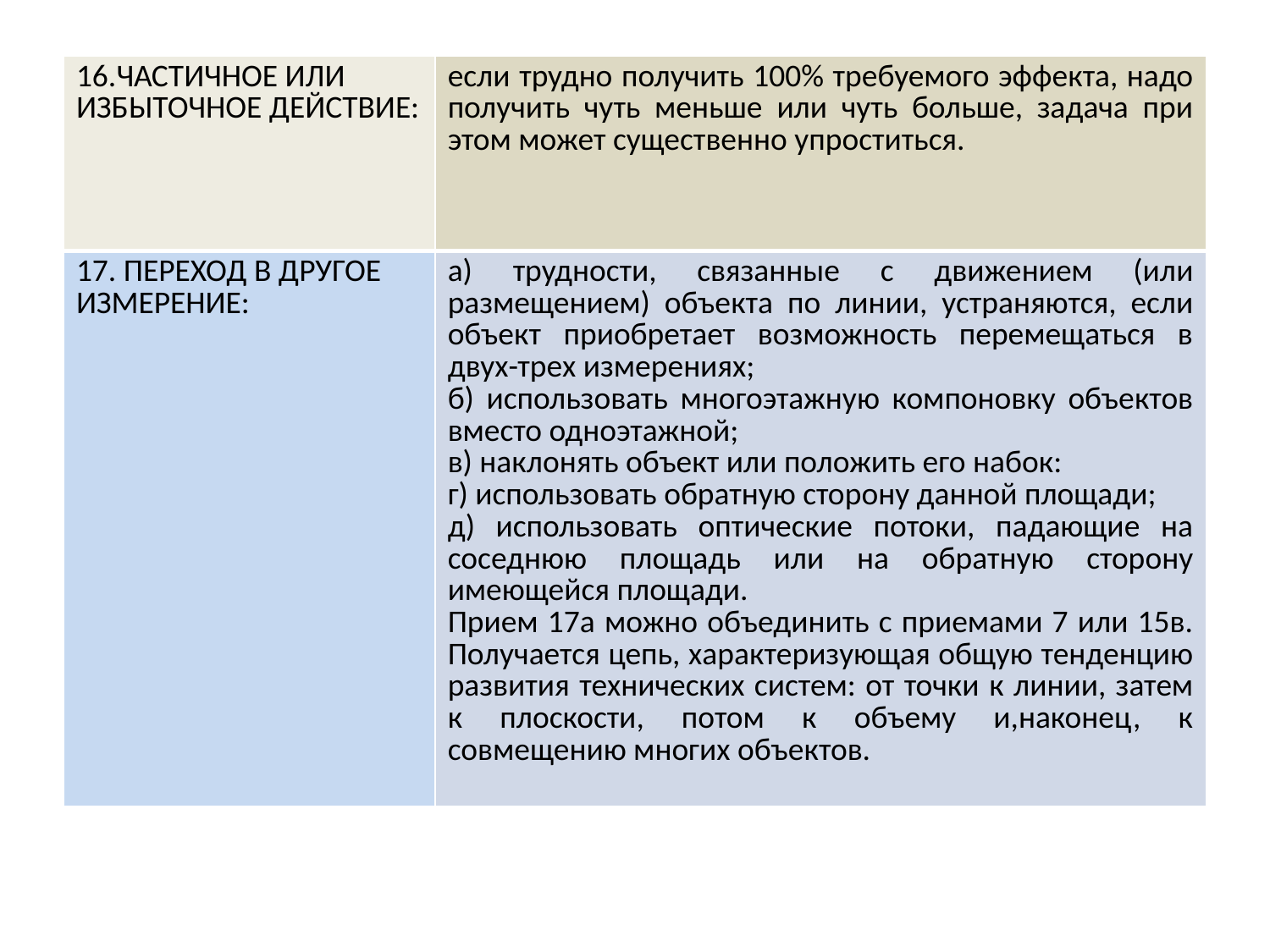

| 16.ЧАСТИЧНОЕ ИЛИ ИЗБЫТОЧНОЕ ДЕЙСТВИЕ: | если трудно получить 100% требуемого эффекта, надо получить чуть меньше или чуть больше, задача при этом может существенно упроститься. |
| --- | --- |
| 17. ПЕРЕХОД В ДРУГОЕ ИЗМЕРЕНИЕ: | а) трудности, связанные с движением (или размещением) объекта по линии, устраняются, если объект приобретает возможность перемещаться в двух-трех измерениях; б) использовать многоэтажную компоновку объектов вместо одноэтажной; в) наклонять объект или положить его набок: г) использовать обратную сторону данной площади; д) использовать оптические потоки, падающие на соседнюю площадь или на обратную сторону имеющейся площади. Прием 17а можно объединить с приемами 7 или 15в. Получается цепь, характеризующая общую тенденцию развития технических систем: от точки к линии, затем к плоскости, потом к объему и,наконец, к совмещению многих объектов. |